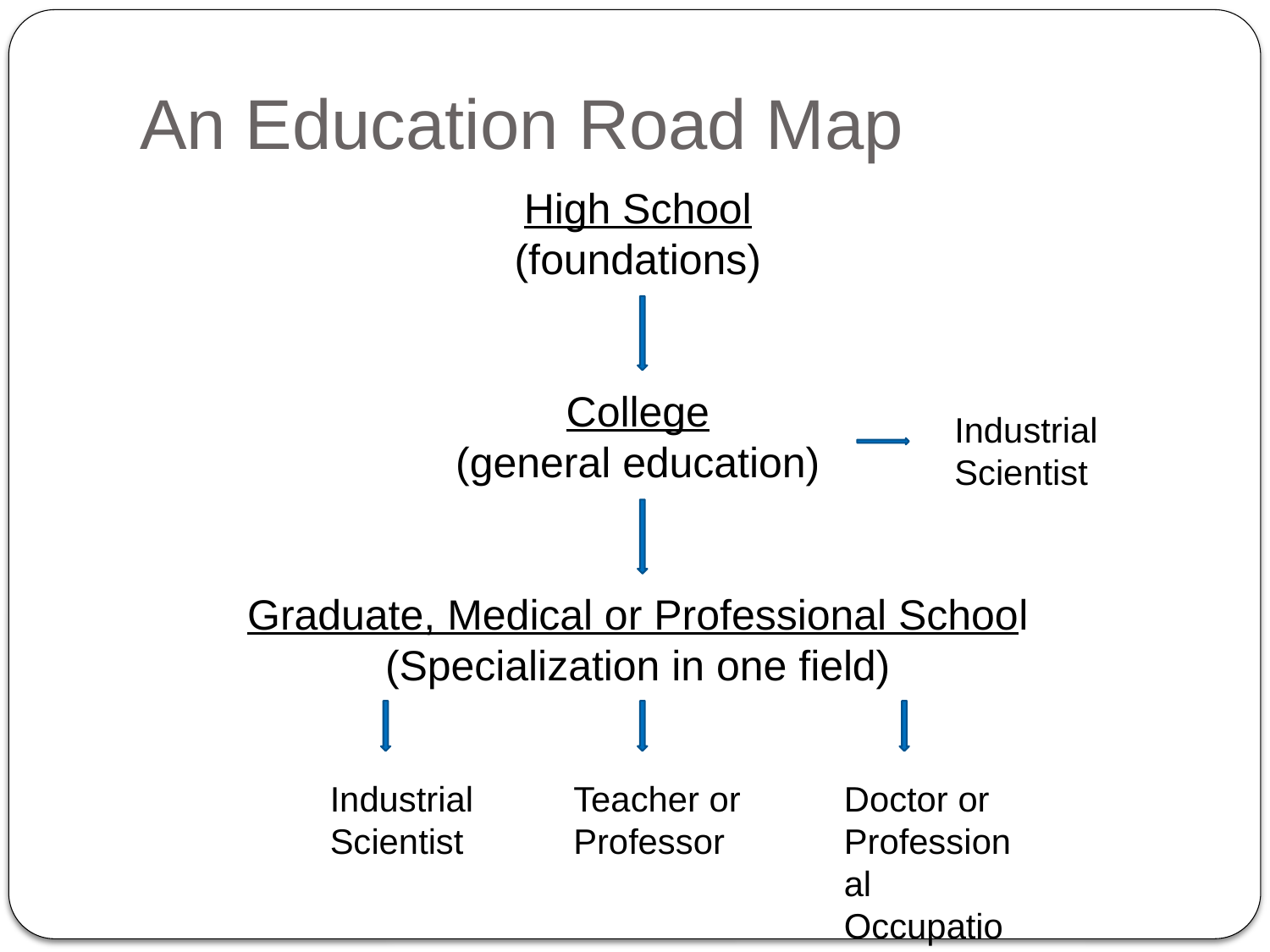

# An Education Road Map
High School
(foundations)

College
(general education)

Graduate, Medical or Professional School
(Specialization in one field)

Industrial Scientist

Industrial Scientist
Teacher or
Professor
Doctor or Professional Occupation